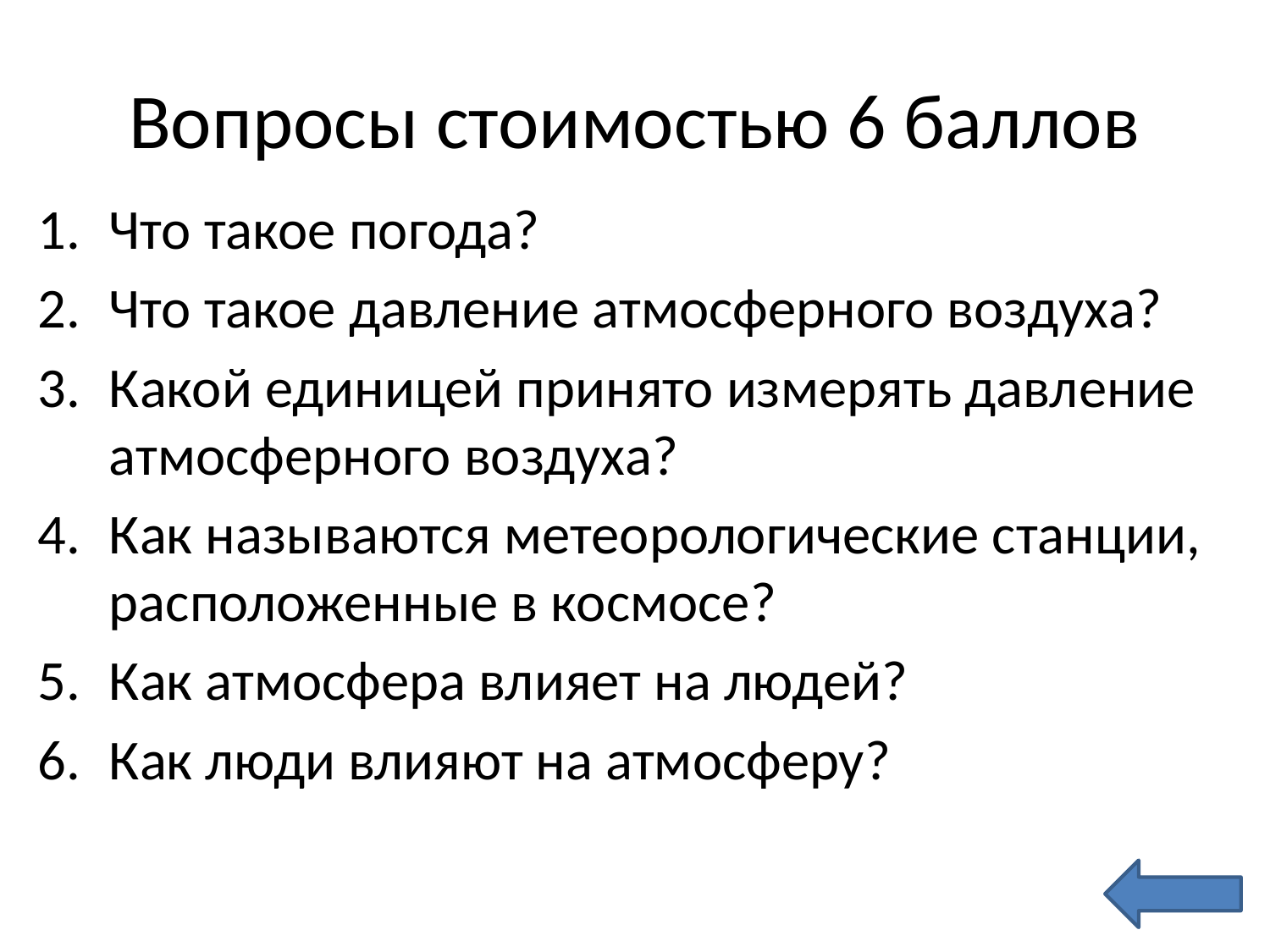

# Вопросы стоимостью 6 баллов
Что такое погода?
Что такое давление атмосферного воздуха?
Какой единицей принято измерять давление атмосферного воздуха?
Как называются метеорологические станции, расположенные в космосе?
Как атмосфера влияет на людей?
Как люди влияют на атмосферу?